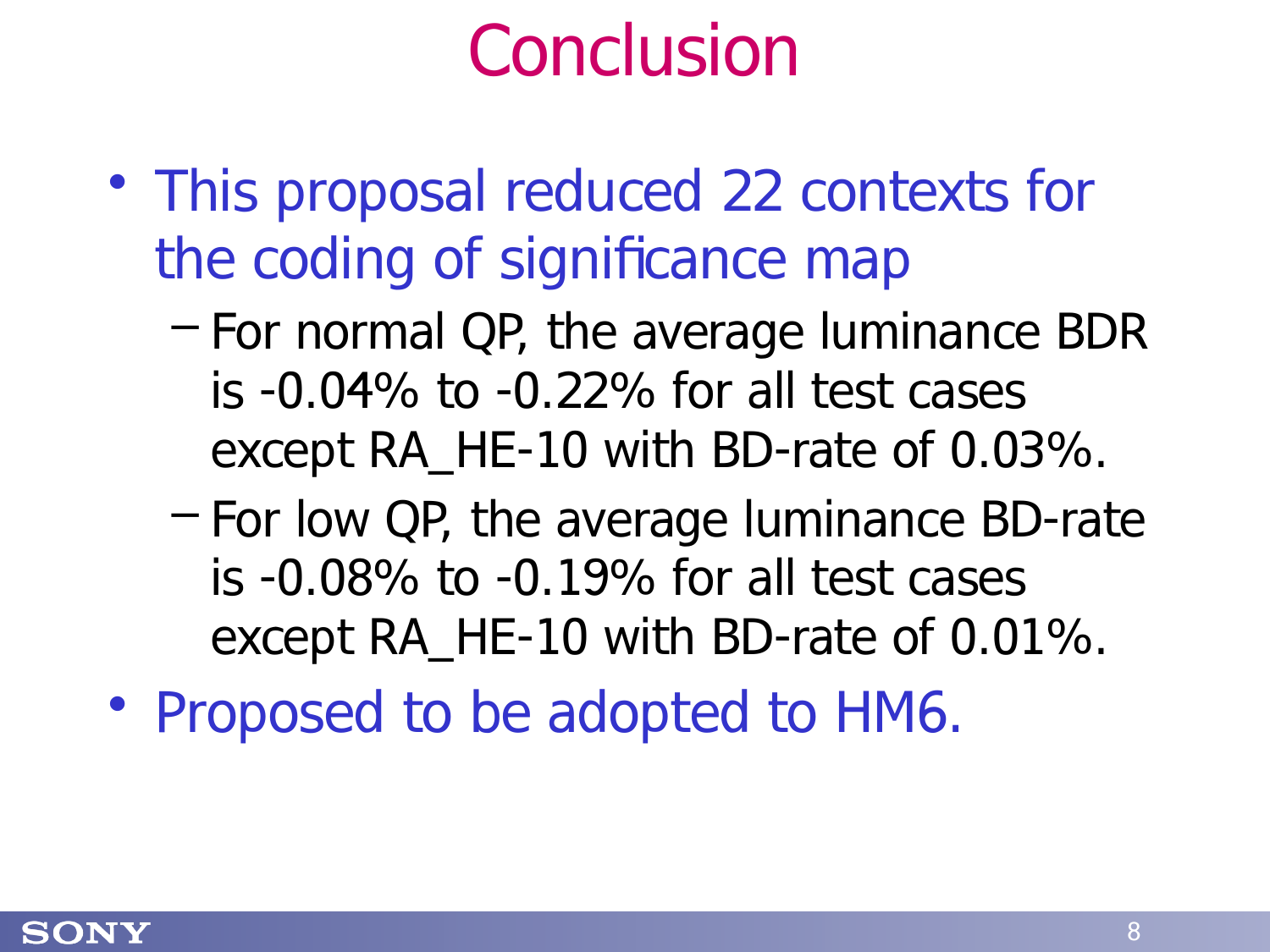

# Conclusion
This proposal reduced 22 contexts for the coding of significance map
For normal QP, the average luminance BDR is -0.04% to -0.22% for all test cases except RA_HE-10 with BD-rate of 0.03%.
For low QP, the average luminance BD-rate is -0.08% to -0.19% for all test cases except RA_HE-10 with BD-rate of 0.01%.
Proposed to be adopted to HM6.
8